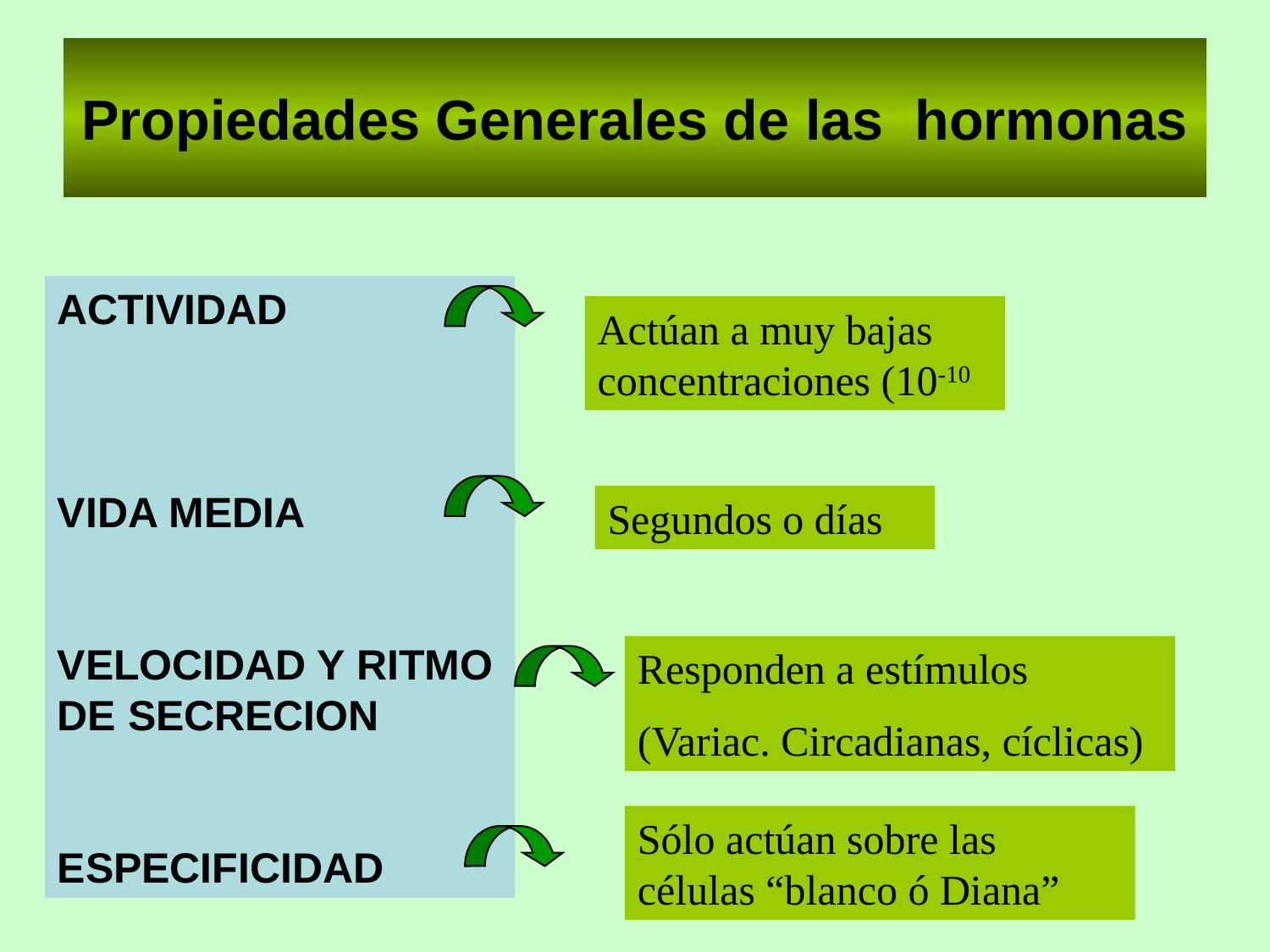

# Propiedades Generales de las  hormonas
ACTIVIDAD

VIDA MEDIA

VELOCIDAD Y RITMO DE SECRECION

ESPECIFICIDAD

Actúan a muy bajas concentraciones (10-10

Segundos o días
Responden a estímulos
(Variac. Circadianas, cíclicas)

Sólo actúan sobre las células “blanco ó Diana”